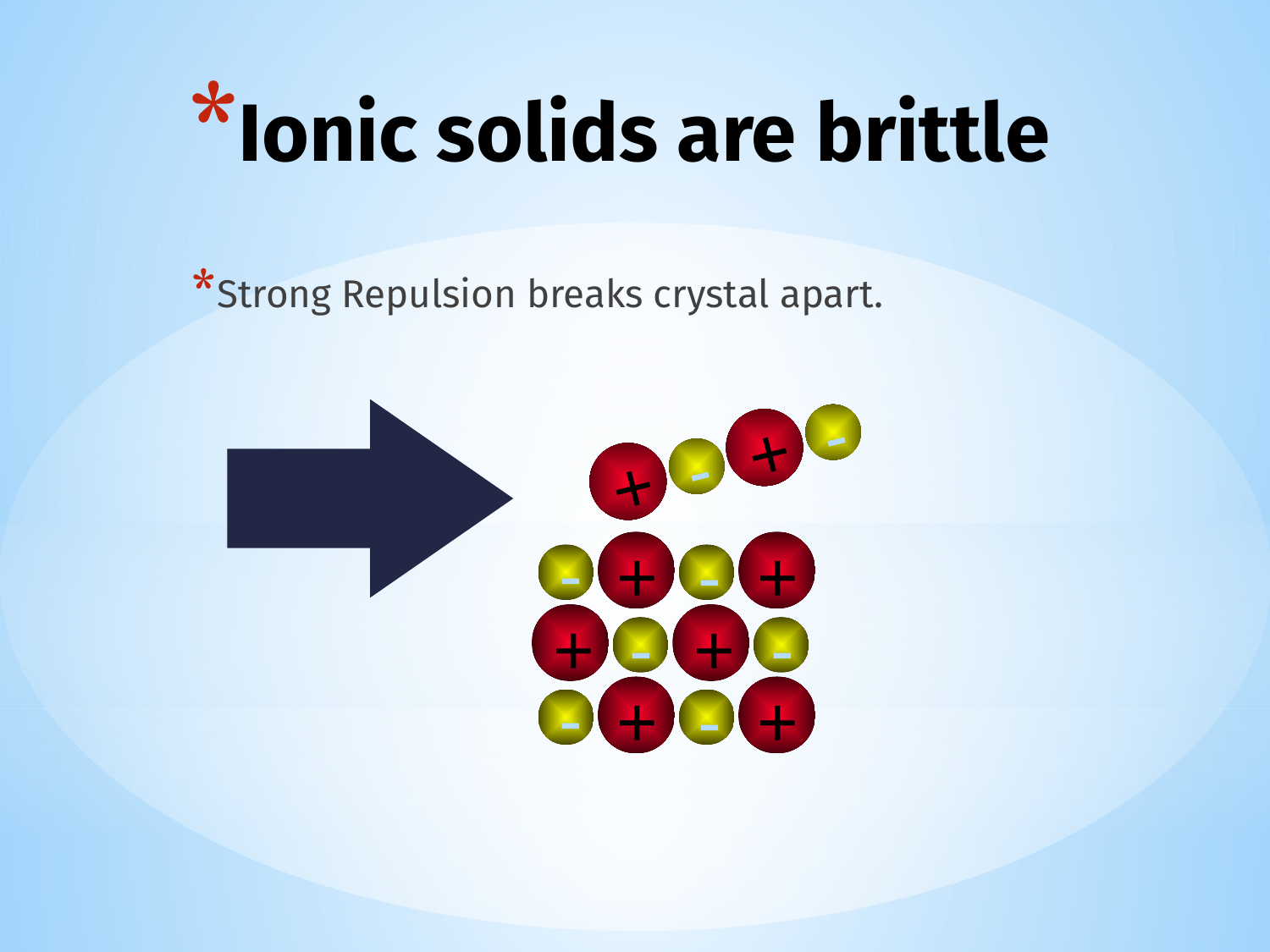

# Ionic solids are brittle
Strong Repulsion breaks crystal apart.
-

+

-

+

-
+

-
+

+

-

+

-

-
+

-
+